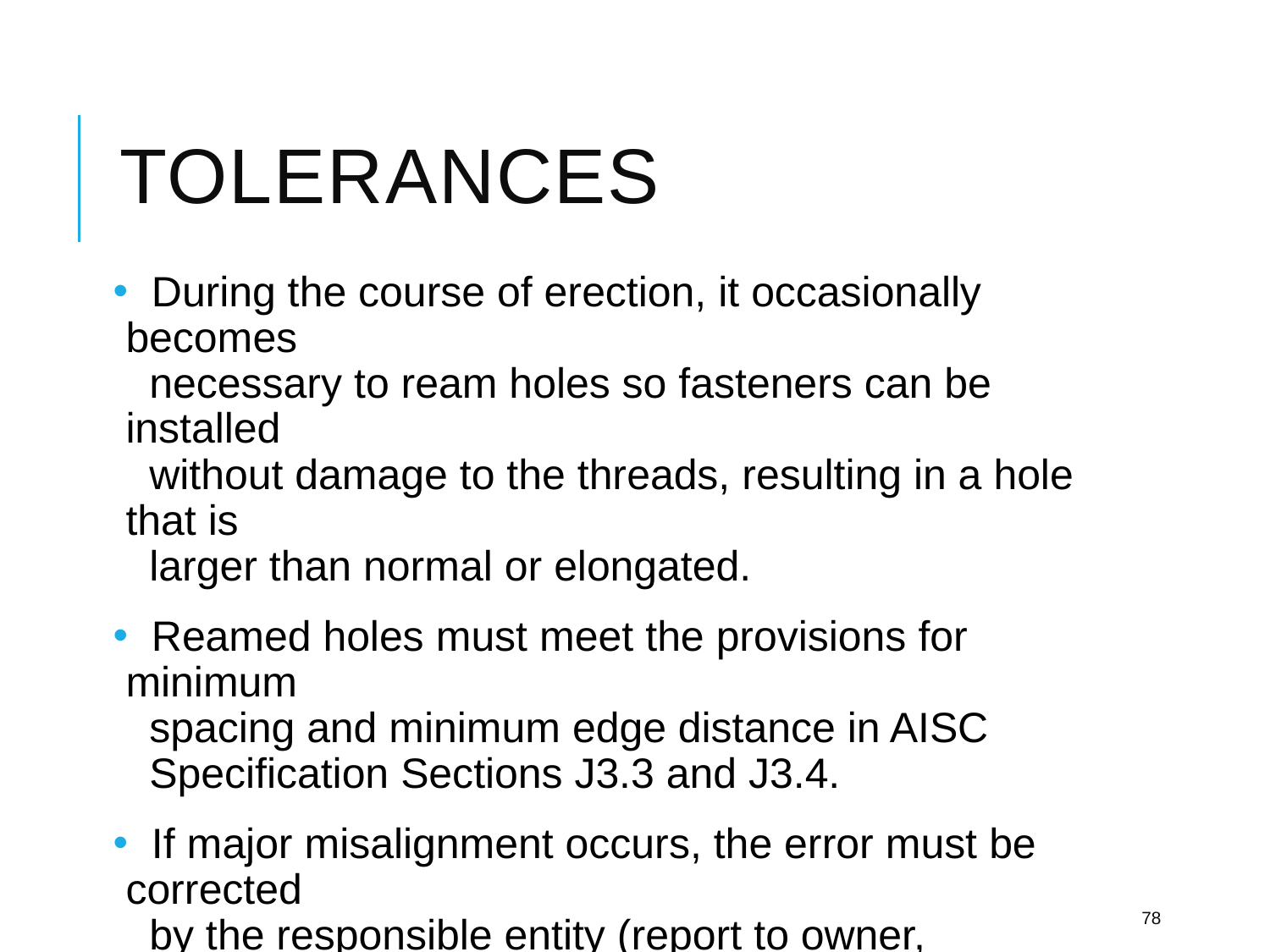

# Tolerances
  During the course of erection, it occasionally becomes
  necessary to ream holes so fasteners can be installed
  without damage to the threads, resulting in a hole that is
  larger than normal or elongated.
  Reamed holes must meet the provisions for minimum
  spacing and minimum edge distance in AISC
  Specification Sections J3.3 and J3.4.
  If major misalignment occurs, the error must be corrected
  by the responsible entity (report to owner, fabricator,
  engineer, etc.)
78